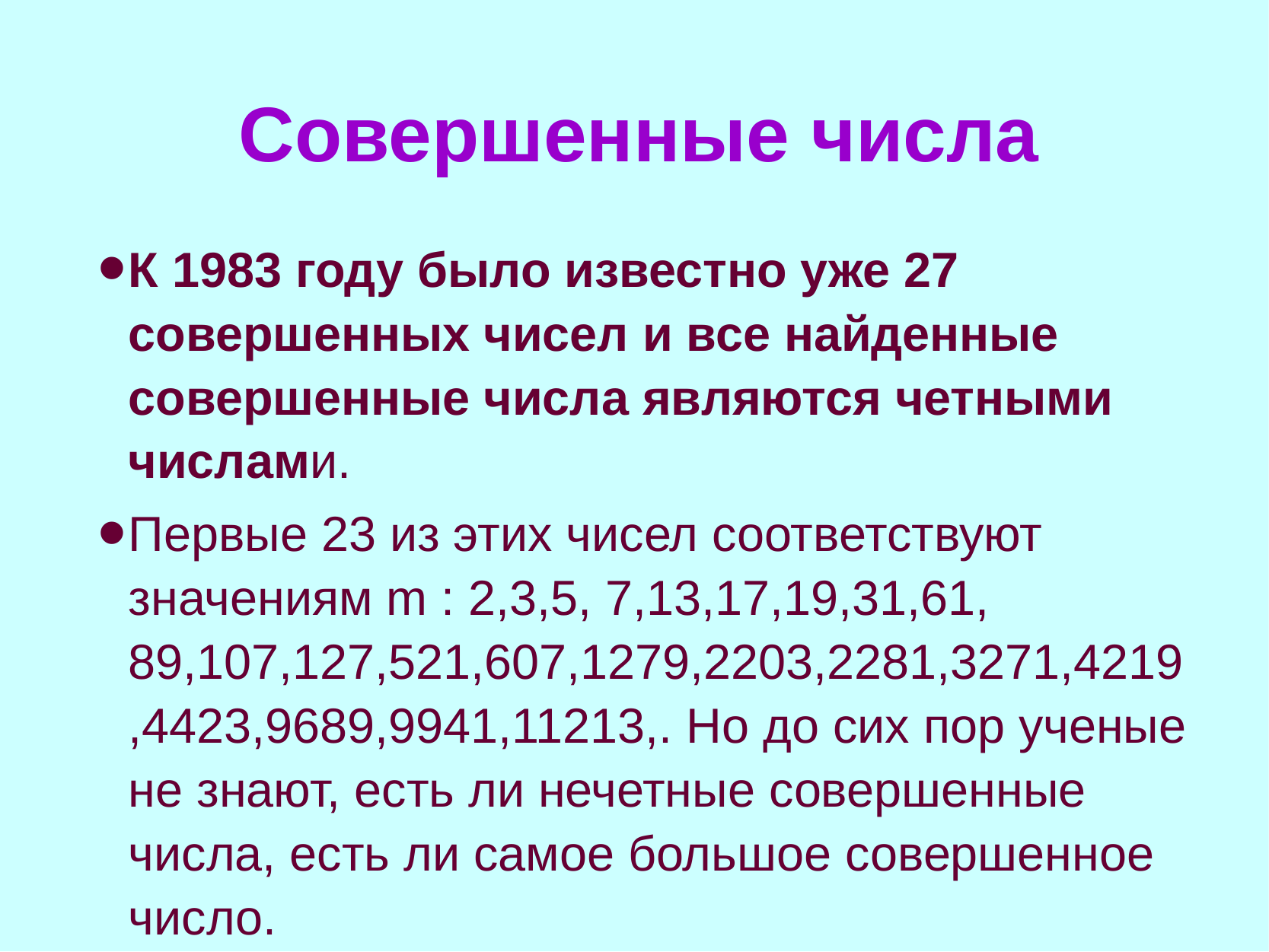

# Совершенные числа
К 1983 году было известно уже 27 совершенных чисел и все найденные совершенные числа являются четными числами.
Первые 23 из этих чисел соответствуют значениям m : 2,3,5, 7,13,17,19,31,61, 89,107,127,521,607,1279,2203,2281,3271,4219,4423,9689,9941,11213,. Но до сих пор ученые не знают, есть ли нечетные совершенные числа, есть ли самое большое совершенное число.